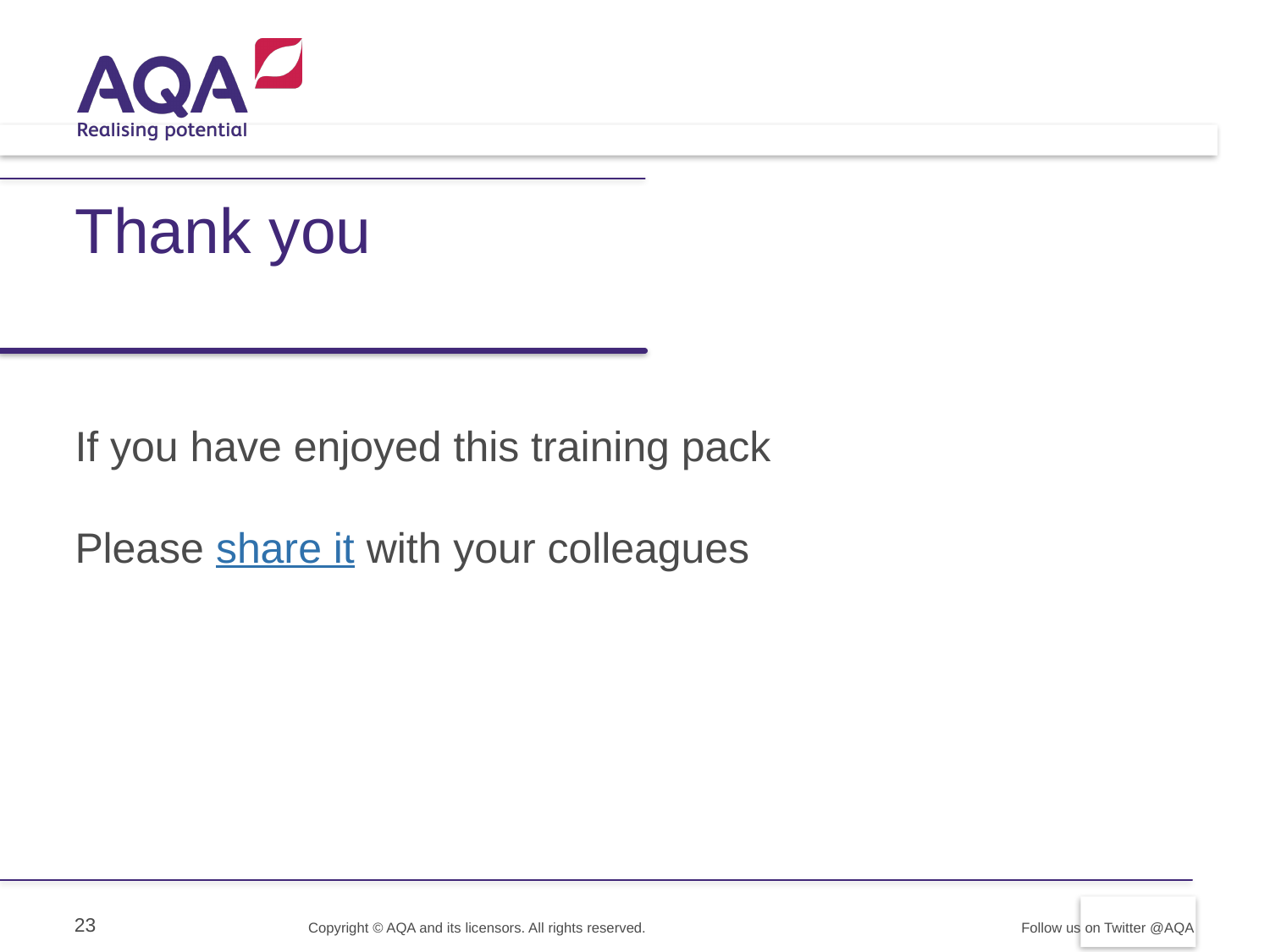

# Thank you
If you have enjoyed this training pack
Please share it with your colleagues
23
Copyright © AQA and its licensors. All rights reserved.